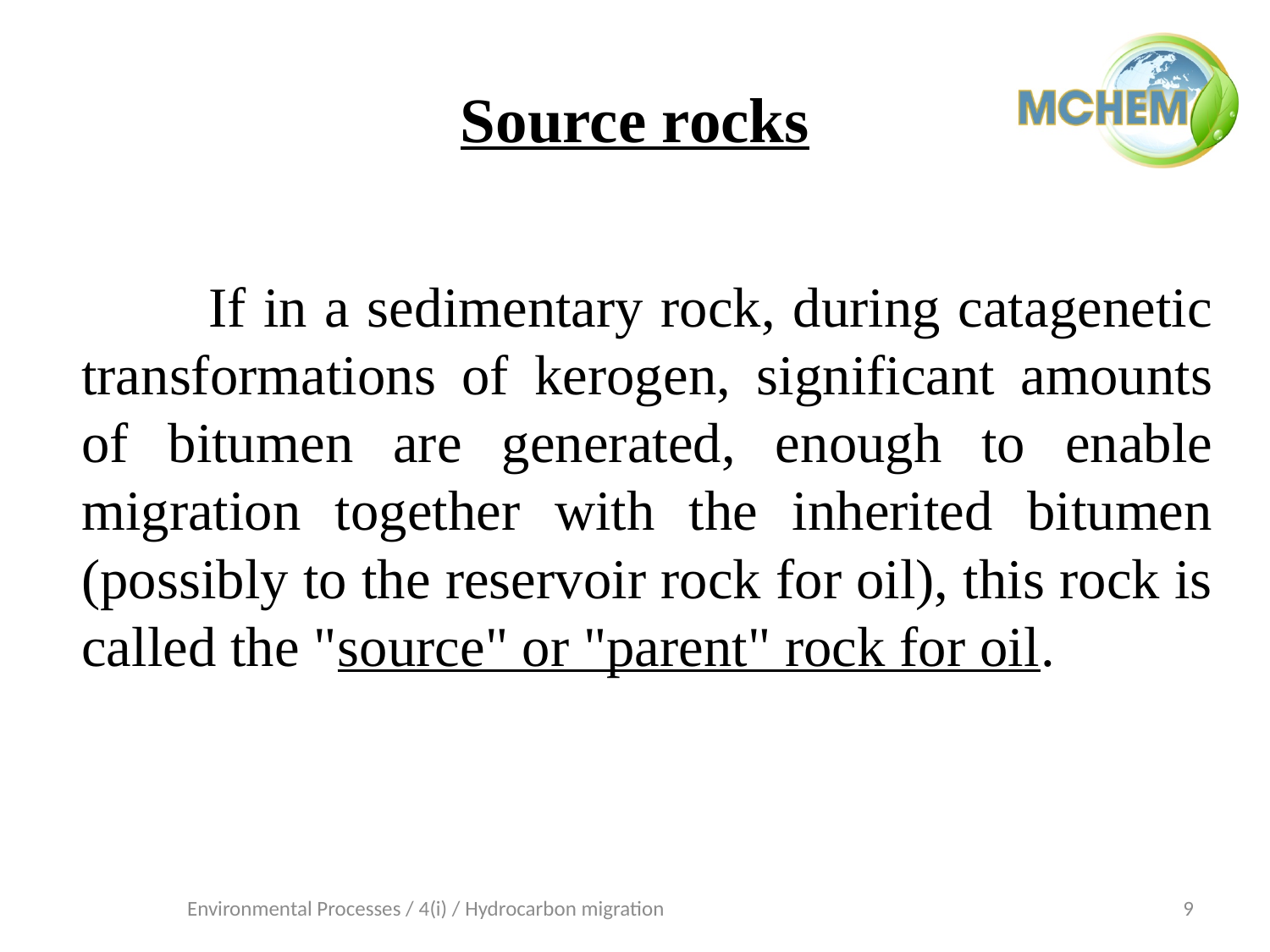

# Source rocks
		If in a sedimentary rock, during catagenetic transformations of kerogen, significant amounts of bitumen are generated, enough to enable migration together with the inherited bitumen (possibly to the reservoir rock for oil), this rock is called the "source" or "parent" rock for oil.
Environmental Processes / 4(i) / Hydrocarbon migration
9